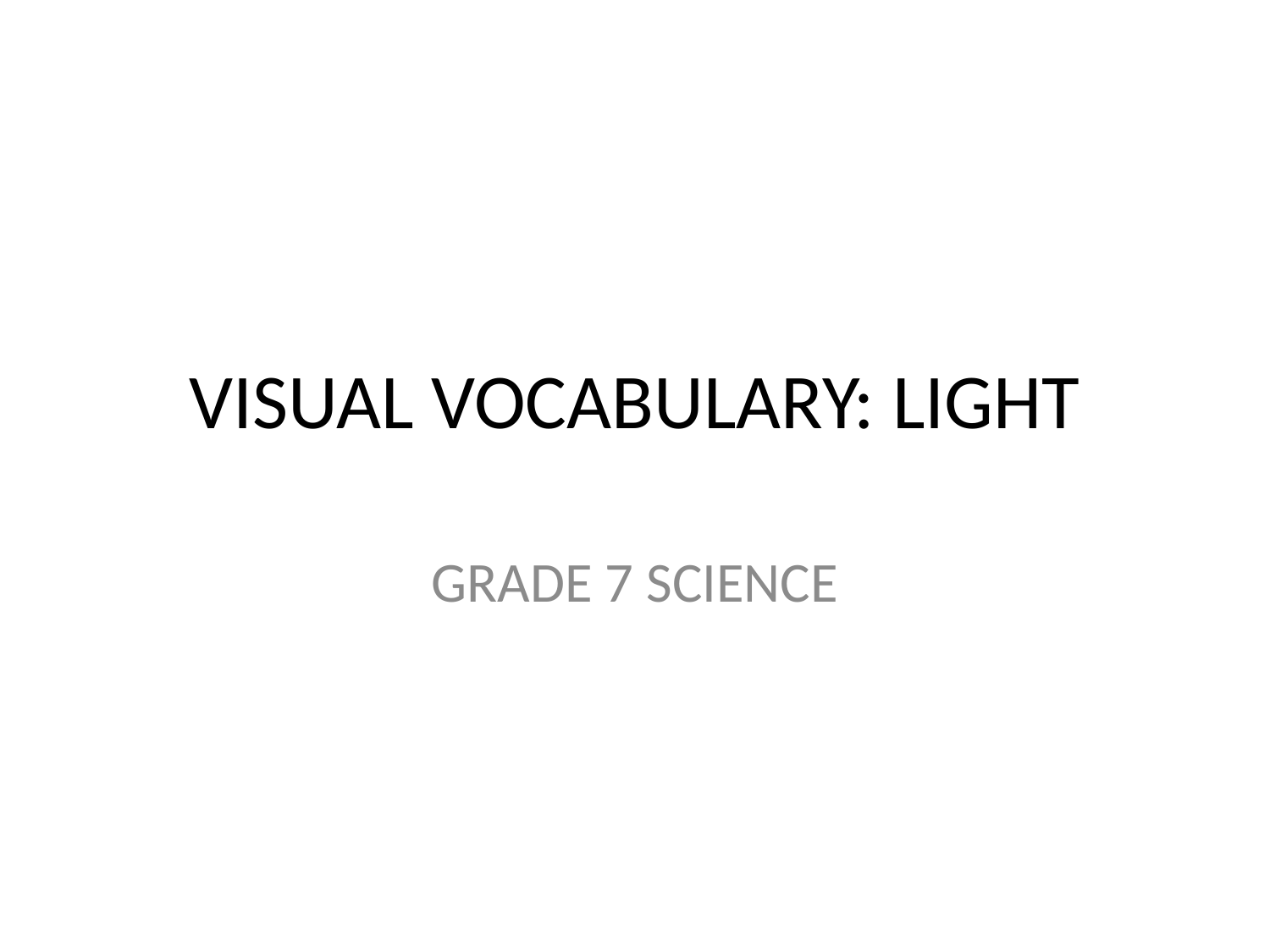

# VISUAL VOCABULARY: LIGHT
GRADE 7 SCIENCE